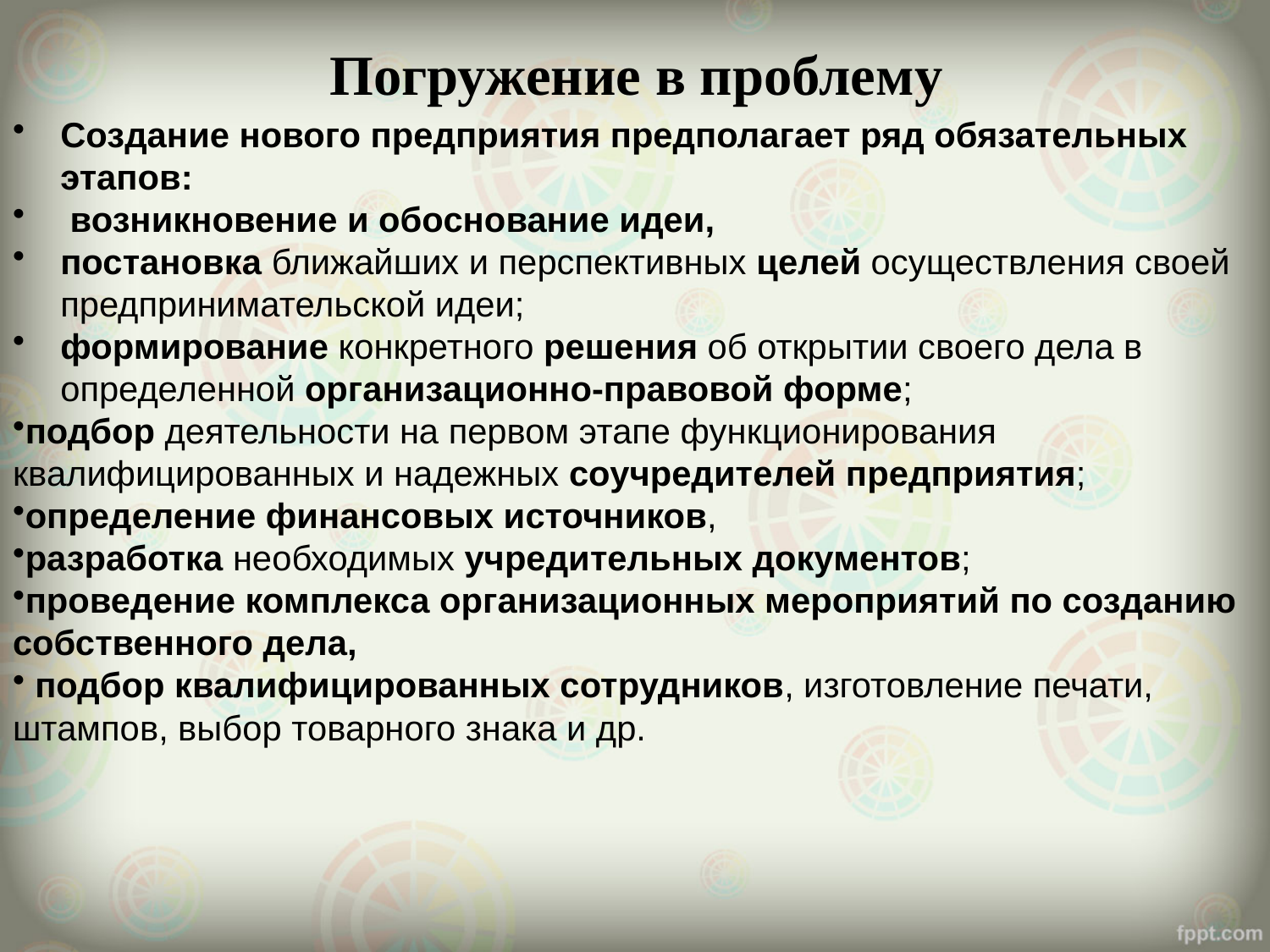

# Погружение в проблему
Создание нового предприятия предполагает ряд обязательных этапов:
 возникновение и обоснование идеи,
постановка ближайших и перспективных целей осуществления своей предпринимательской идеи;
формирование конкретного решения об открытии своего дела в определенной организационно-правовой форме;
подбор деятельности на первом этапе функционирования квалифицированных и надежных соучредителей предприятия;
определение финансовых источников,
разработка необходимых учредительных документов;
проведение комплекса организационных мероприятий по созданию собственного дела,
 подбор квалифицированных сотрудников, изготовление печати, штампов, выбор товарного знака и др.